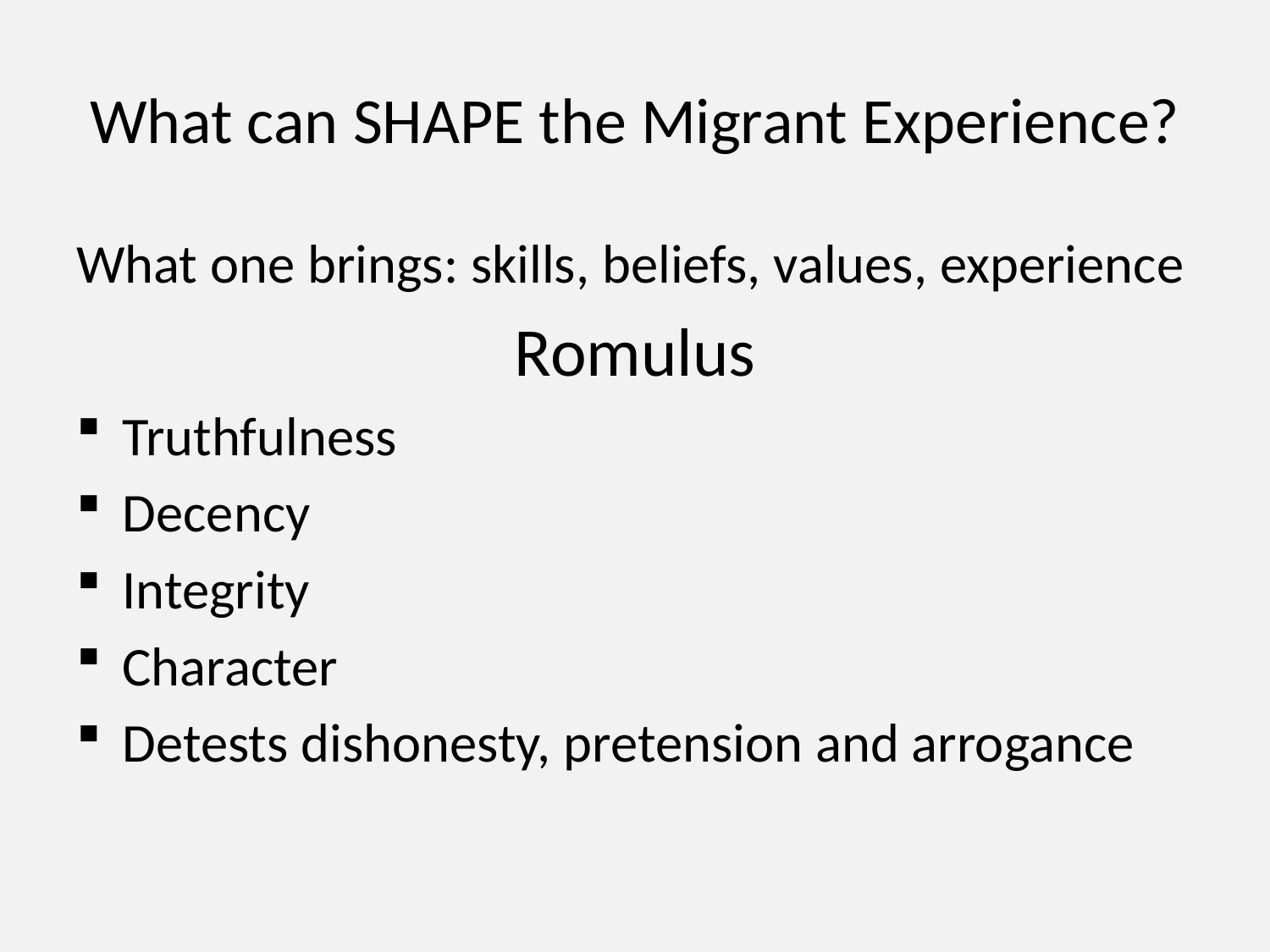

# What can SHAPE the Migrant Experience?
What one brings: skills, beliefs, values, experience
Romulus
Truthfulness
Decency
Integrity
Character
Detests dishonesty, pretension and arrogance